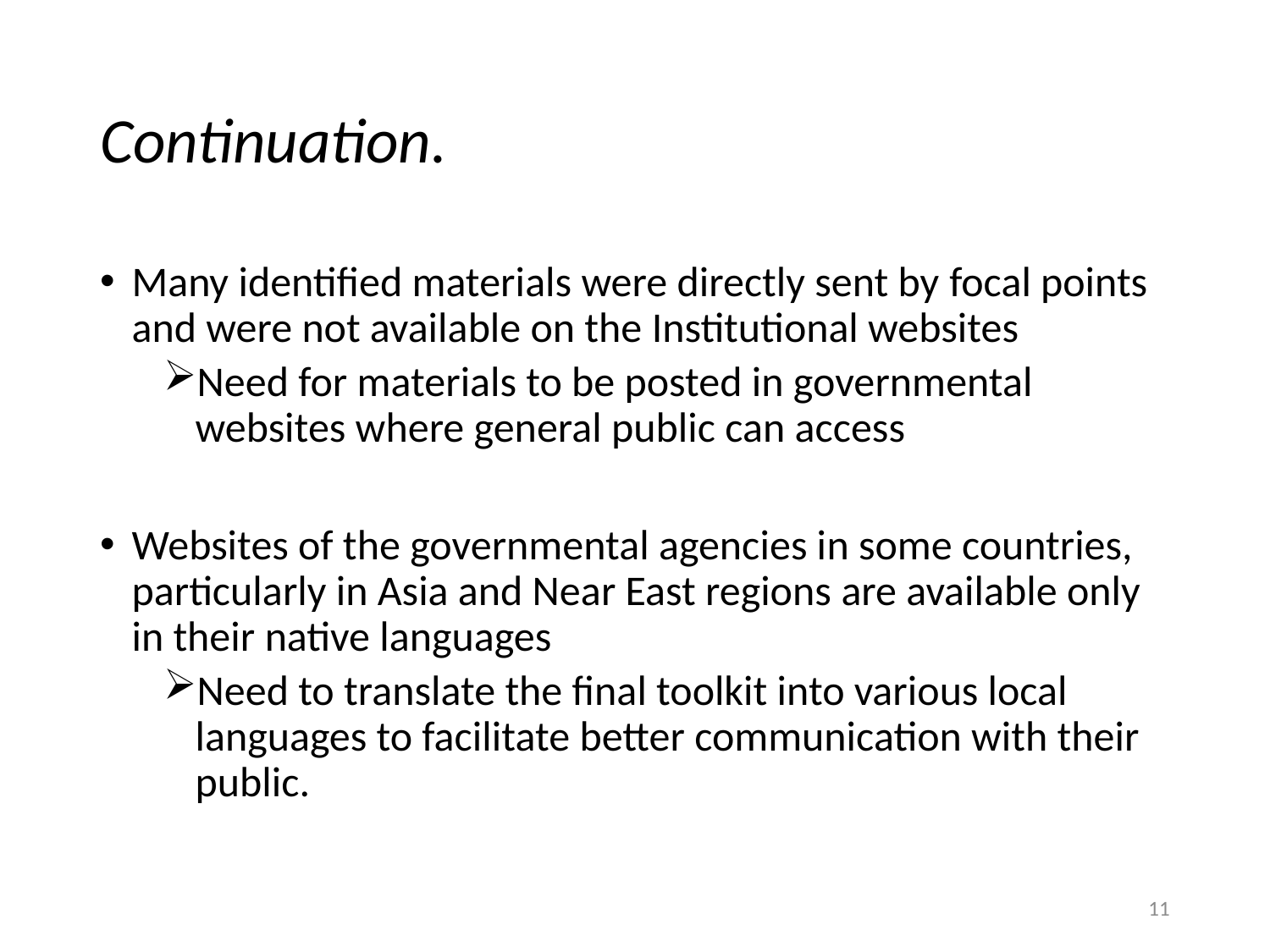

# Continuation.
Many identified materials were directly sent by focal points and were not available on the Institutional websites
Need for materials to be posted in governmental websites where general public can access

Websites of the governmental agencies in some countries, particularly in Asia and Near East regions are available only in their native languages
Need to translate the final toolkit into various local languages to facilitate better communication with their public.

11